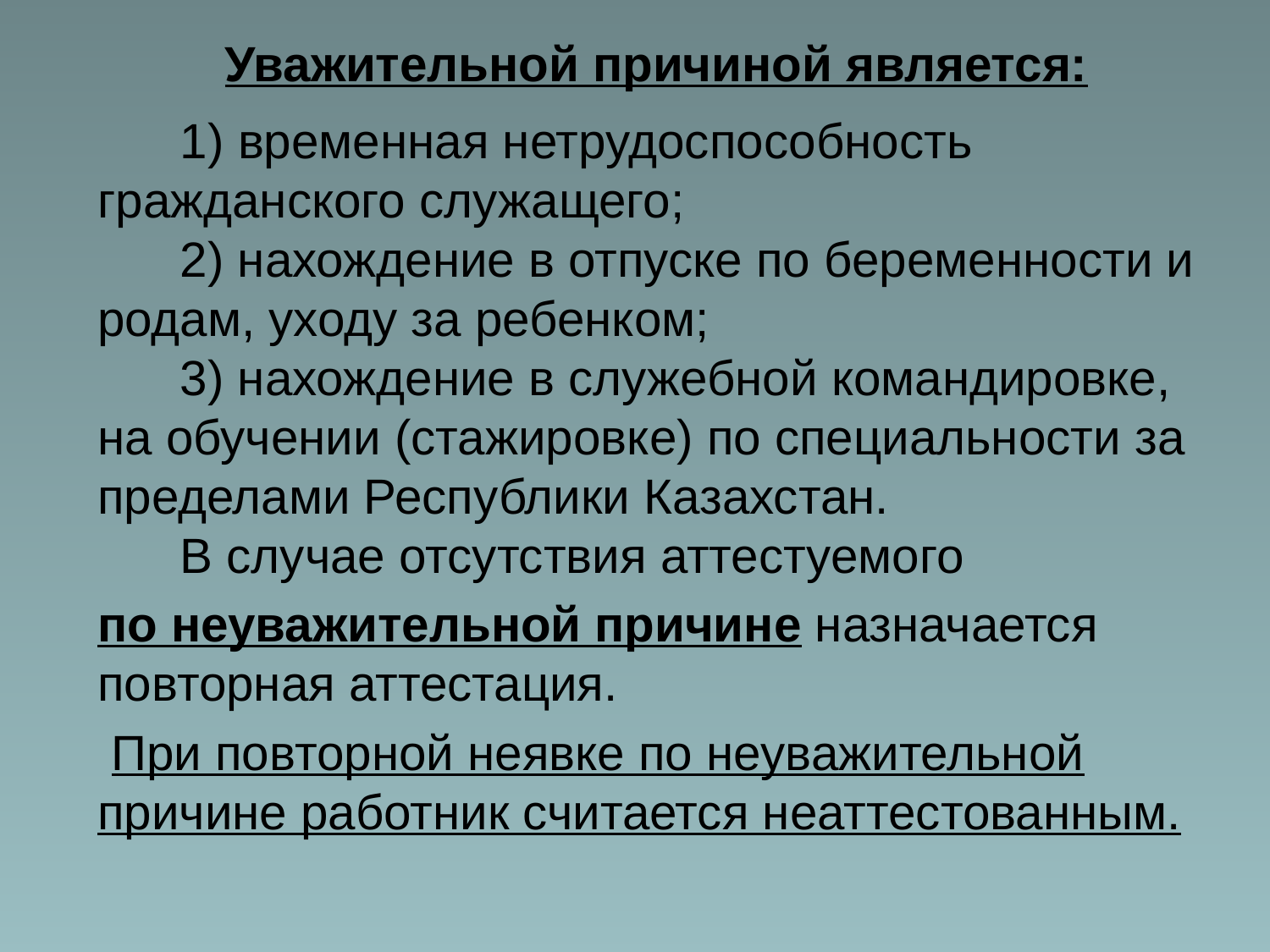

Уважительной причиной является:

      1) временная нетрудоспособность гражданского служащего;
      2) нахождение в отпуске по беременности и родам, уходу за ребенком;
      3) нахождение в служебной командировке, на обучении (стажировке) по специальности за пределами Республики Казахстан.
      В случае отсутствия аттестуемого
по неуважительной причине назначается повторная аттестация.
 При повторной неявке по неуважительной причине работник считается неаттестованным.